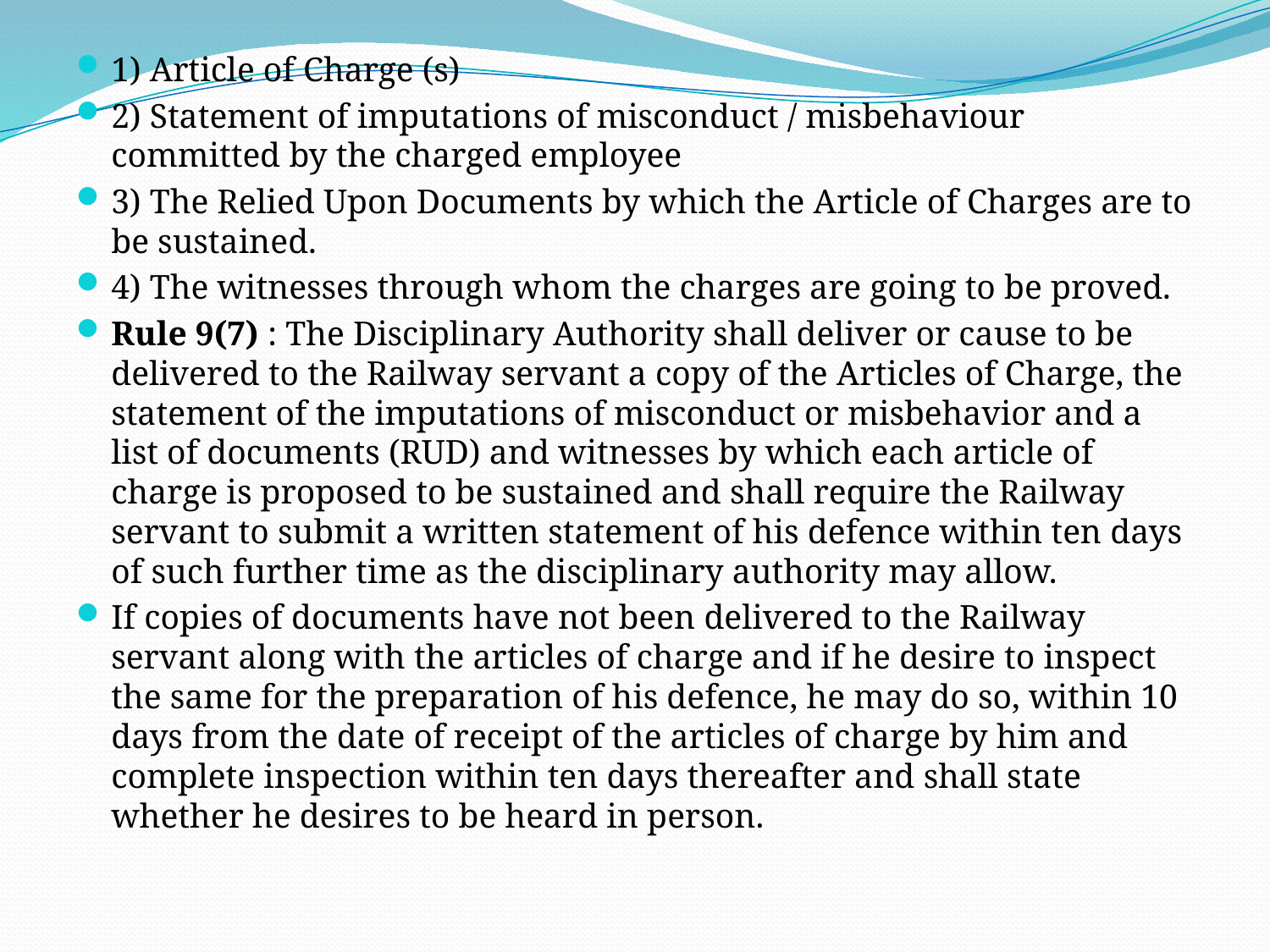

1) Article of Charge (s)
2) Statement of imputations of misconduct / misbehaviour committed by the charged employee
3) The Relied Upon Documents by which the Article of Charges are to be sustained.
4) The witnesses through whom the charges are going to be proved.
Rule 9(7) : The Disciplinary Authority shall deliver or cause to be delivered to the Railway servant a copy of the Articles of Charge, the statement of the imputations of misconduct or misbehavior and a list of documents (RUD) and witnesses by which each article of charge is proposed to be sustained and shall require the Railway servant to submit a written statement of his defence within ten days of such further time as the disciplinary authority may allow.
If copies of documents have not been delivered to the Railway servant along with the articles of charge and if he desire to inspect the same for the preparation of his defence, he may do so, within 10 days from the date of receipt of the articles of charge by him and complete inspection within ten days thereafter and shall state whether he desires to be heard in person.